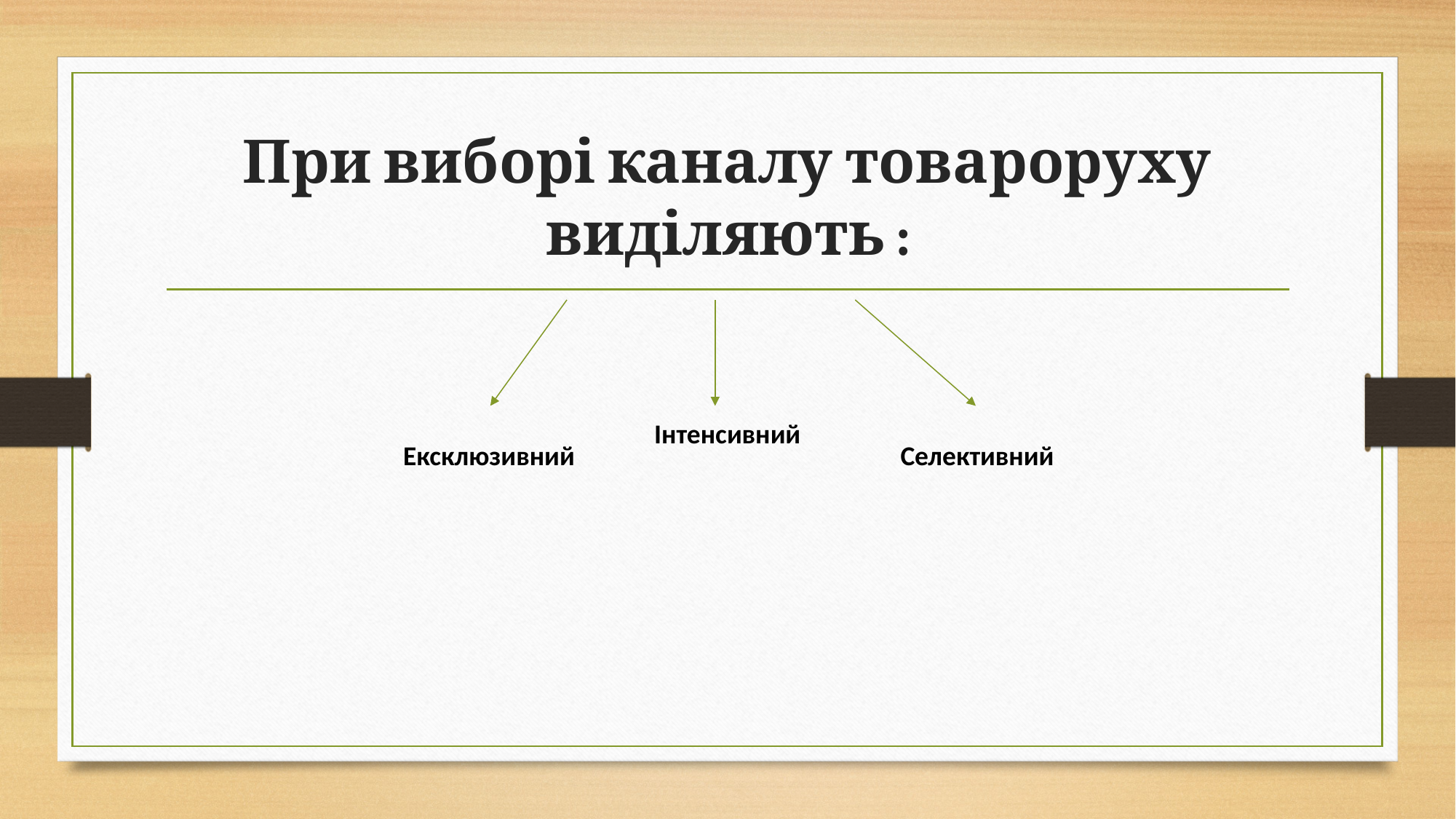

# При виборі каналу товароруху виділяють :
Інтенсивний
Ексклюзивний
Селективний